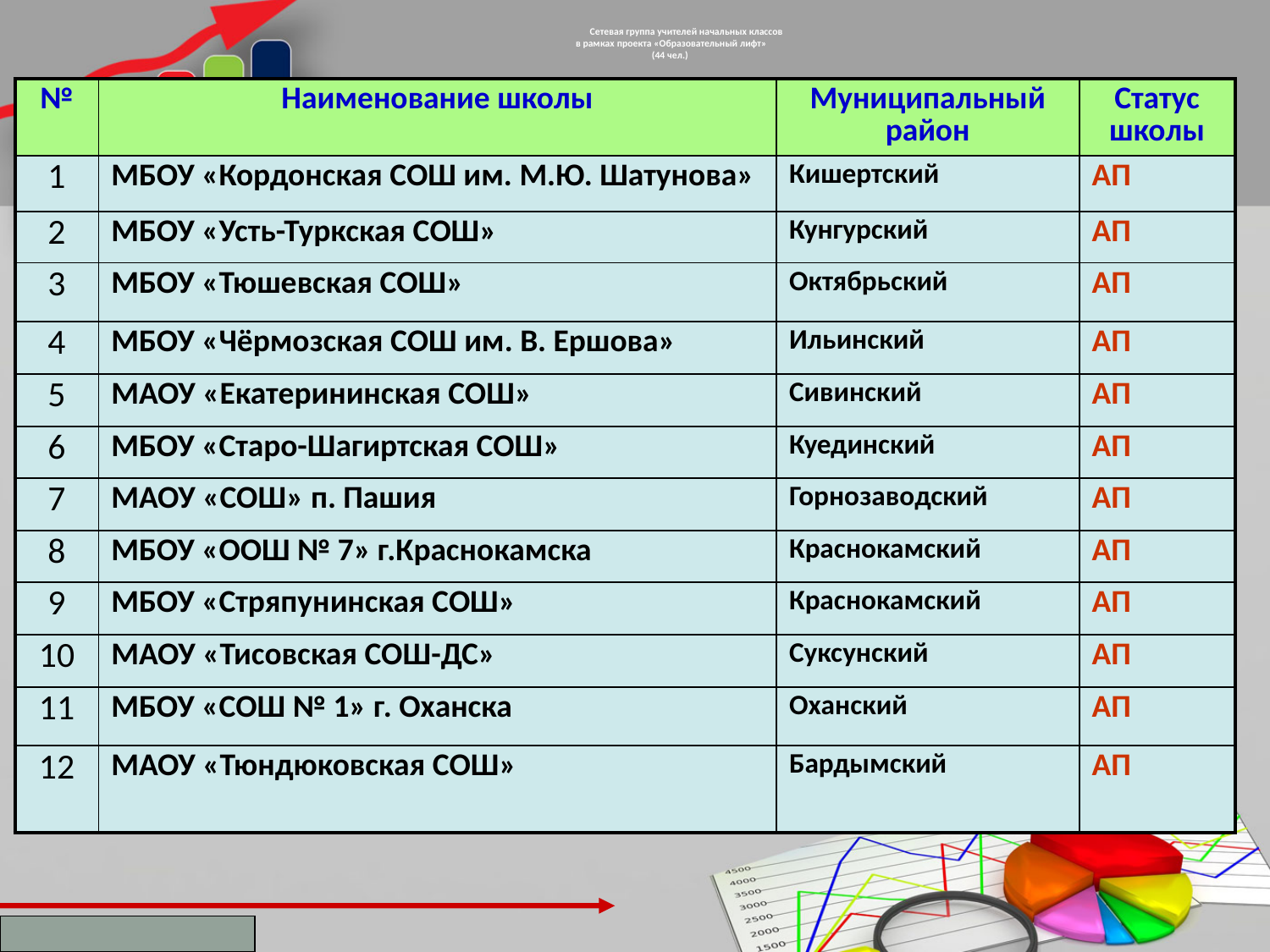

Сетевая группа учителей начальных классов
 в рамках проекта «Образовательный лифт»
(44 чел.)
| № | Наименование школы | Муниципальный район | Статус школы |
| --- | --- | --- | --- |
| 1 | МБОУ «Кордонская СОШ им. М.Ю. Шатунова» | Кишертский | АП |
| 2 | МБОУ «Усть-Туркская СОШ» | Кунгурский | АП |
| 3 | МБОУ «Тюшевская СОШ» | Октябрьский | АП |
| 4 | МБОУ «Чёрмозская СОШ им. В. Ершова» | Ильинский | АП |
| 5 | МАОУ «Екатерининская СОШ» | Сивинский | АП |
| 6 | МБОУ «Старо-Шагиртская СОШ» | Куединский | АП |
| 7 | МАОУ «СОШ» п. Пашия | Горнозаводский | АП |
| 8 | МБОУ «ООШ № 7» г.Краснокамска | Краснокамский | АП |
| 9 | МБОУ «Стряпунинская СОШ» | Краснокамский | АП |
| 10 | МАОУ «Тисовская СОШ-ДС» | Суксунский | АП |
| 11 | МБОУ «СОШ № 1» г. Оханска | Оханский | АП |
| 12 | МАОУ «Тюндюковская СОШ» | Бардымский | АП |